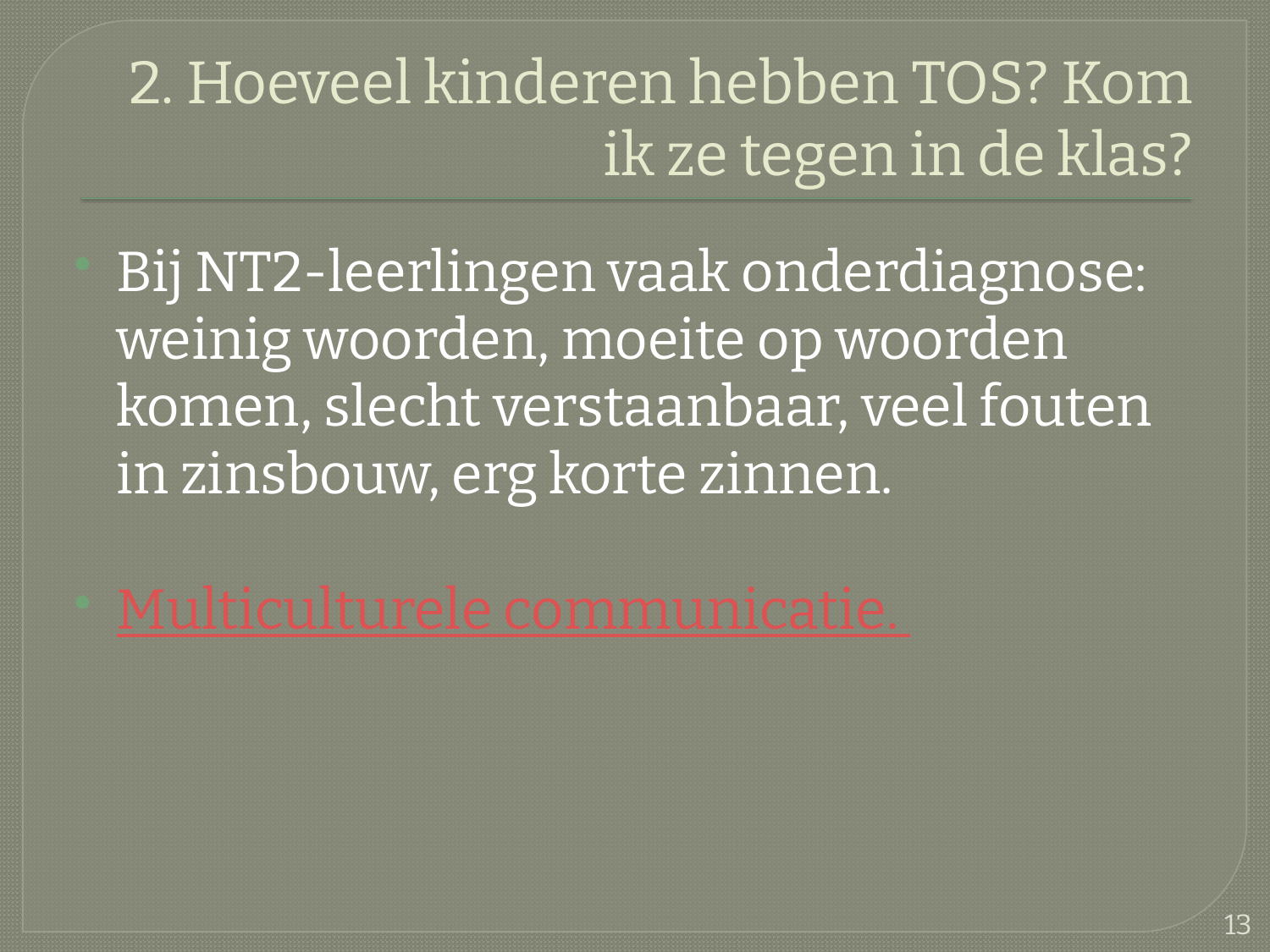

# 2. Hoeveel kinderen hebben TOS? Kom ik ze tegen in de klas?
Bij NT2-leerlingen vaak onderdiagnose: weinig woorden, moeite op woorden komen, slecht verstaanbaar, veel fouten in zinsbouw, erg korte zinnen.

Multiculturele communicatie.
13